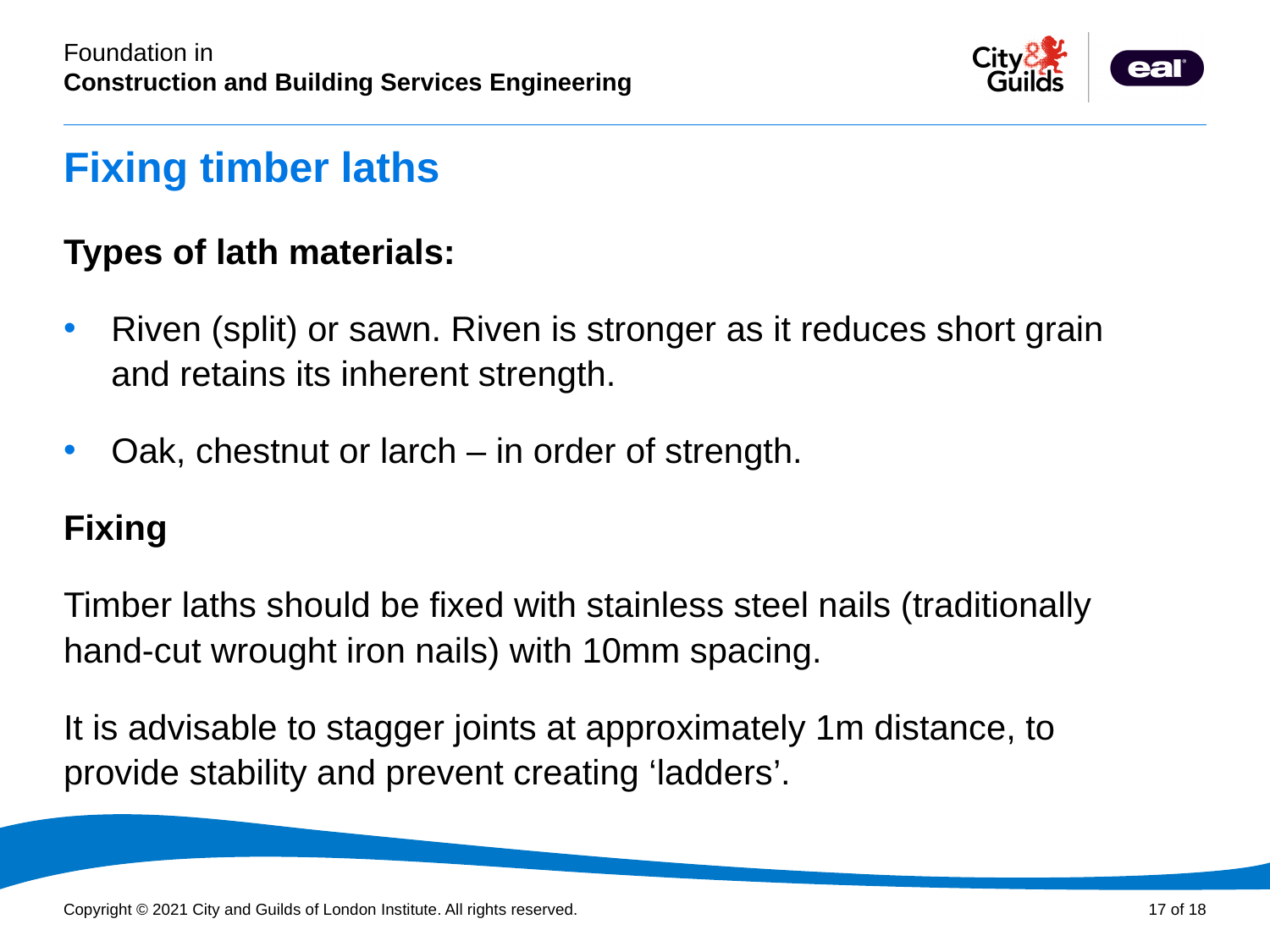

# Fixing timber laths
Types of lath materials:
Riven (split) or sawn. Riven is stronger as it reduces short grain and retains its inherent strength.
Oak, chestnut or larch – in order of strength.
Fixing
Timber laths should be fixed with stainless steel nails (traditionally hand-cut wrought iron nails) with 10mm spacing.
It is advisable to stagger joints at approximately 1m distance, to provide stability and prevent creating ‘ladders’.